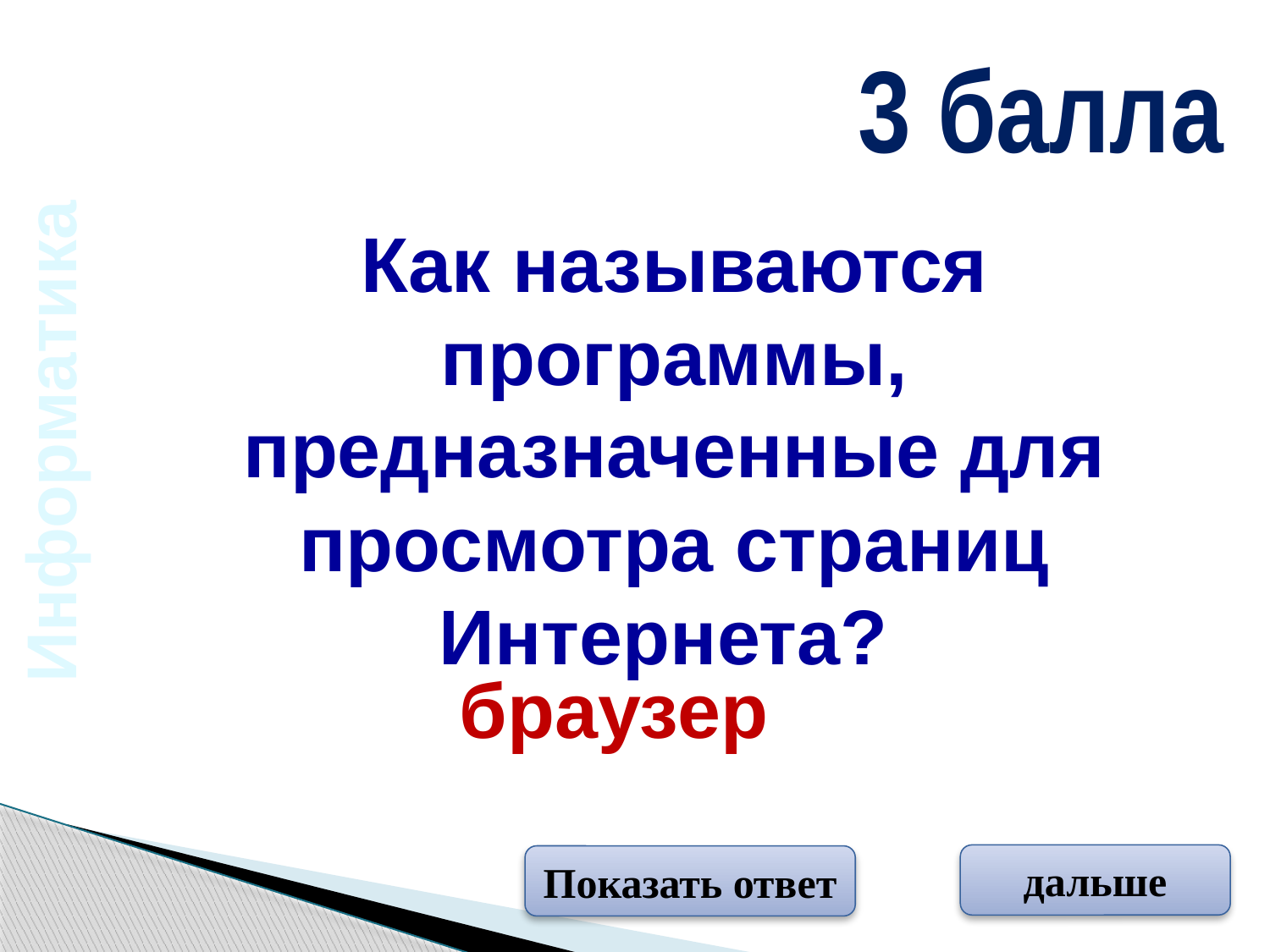

3 балла
Как называются программы, предназначенные для просмотра страниц Интернета?
Информатика
браузер
дальше
Показать ответ